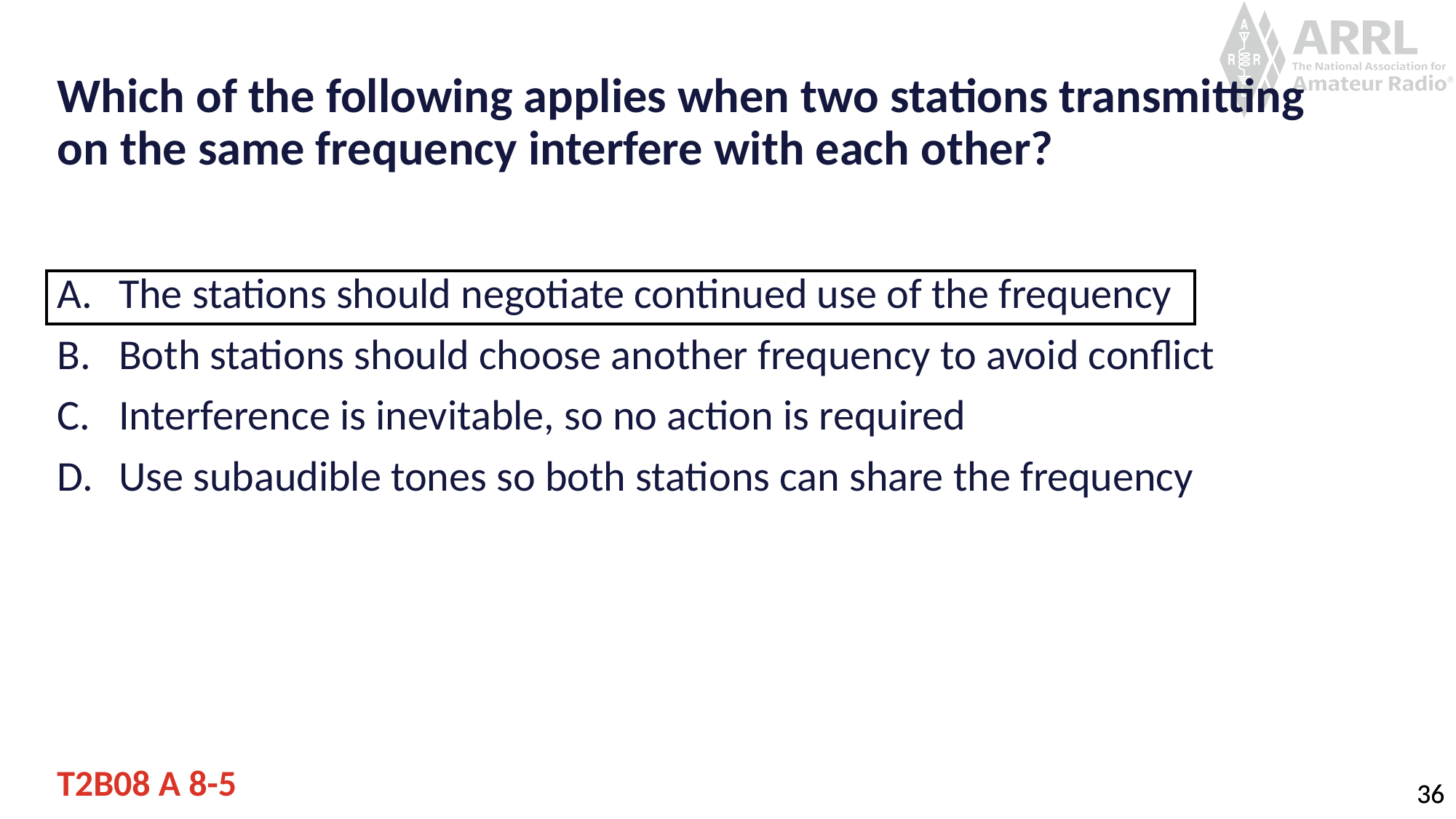

# Which of the following applies when two stations transmitting on the same frequency interfere with each other?
The stations should negotiate continued use of the frequency
Both stations should choose another frequency to avoid conflict
Interference is inevitable, so no action is required
Use subaudible tones so both stations can share the frequency

T2B08 A 8-5